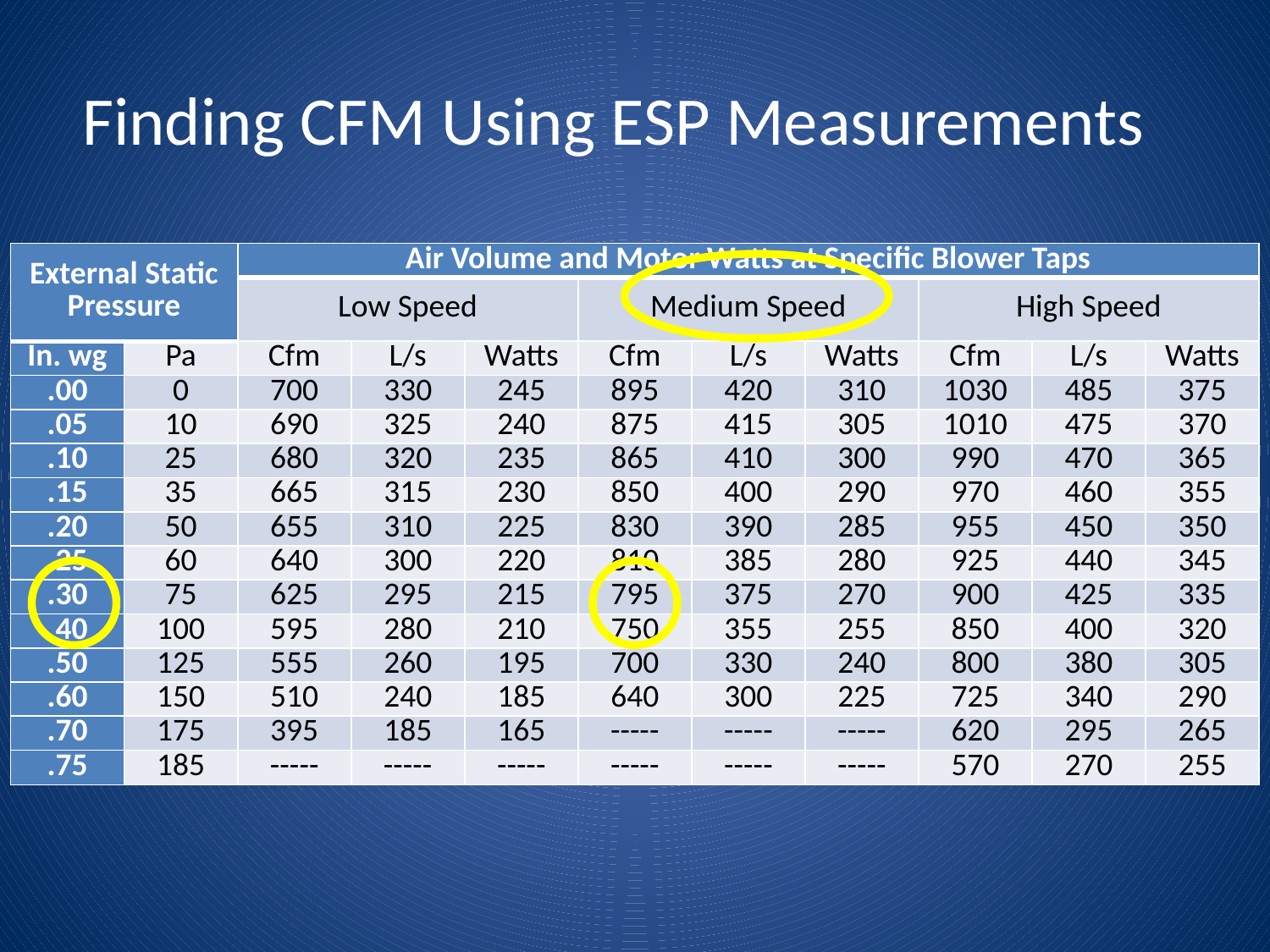

# Finding CFM Using ESP Measurements
| External Static Pressure |  | Air Volume and Motor Watts at Specific Blower Taps |  |  |  |  |  |  |  |  |
| --- | --- | --- | --- | --- | --- | --- | --- | --- | --- | --- |
|  |  | Low Speed |  |  | Medium Speed |  |  | High Speed |  |  |
| In. wg | Pa | Cfm | L/s | Watts | Cfm | L/s | Watts | Cfm | L/s | Watts |
| .00 | 0 | 700 | 330 | 245 | 895 | 420 | 310 | 1030 | 485 | 375 |
| .05 | 10 | 690 | 325 | 240 | 875 | 415 | 305 | 1010 | 475 | 370 |
| .10 | 25 | 680 | 320 | 235 | 865 | 410 | 300 | 990 | 470 | 365 |
| .15 | 35 | 665 | 315 | 230 | 850 | 400 | 290 | 970 | 460 | 355 |
| .20 | 50 | 655 | 310 | 225 | 830 | 390 | 285 | 955 | 450 | 350 |
| .25 | 60 | 640 | 300 | 220 | 810 | 385 | 280 | 925 | 440 | 345 |
| .30 | 75 | 625 | 295 | 215 | 795 | 375 | 270 | 900 | 425 | 335 |
| .40 | 100 | 595 | 280 | 210 | 750 | 355 | 255 | 850 | 400 | 320 |
| .50 | 125 | 555 | 260 | 195 | 700 | 330 | 240 | 800 | 380 | 305 |
| .60 | 150 | 510 | 240 | 185 | 640 | 300 | 225 | 725 | 340 | 290 |
| .70 | 175 | 395 | 185 | 165 | ----- | ----- | ----- | 620 | 295 | 265 |
| .75 | 185 | ----- | ----- | ----- | ----- | ----- | ----- | 570 | 270 | 255 |